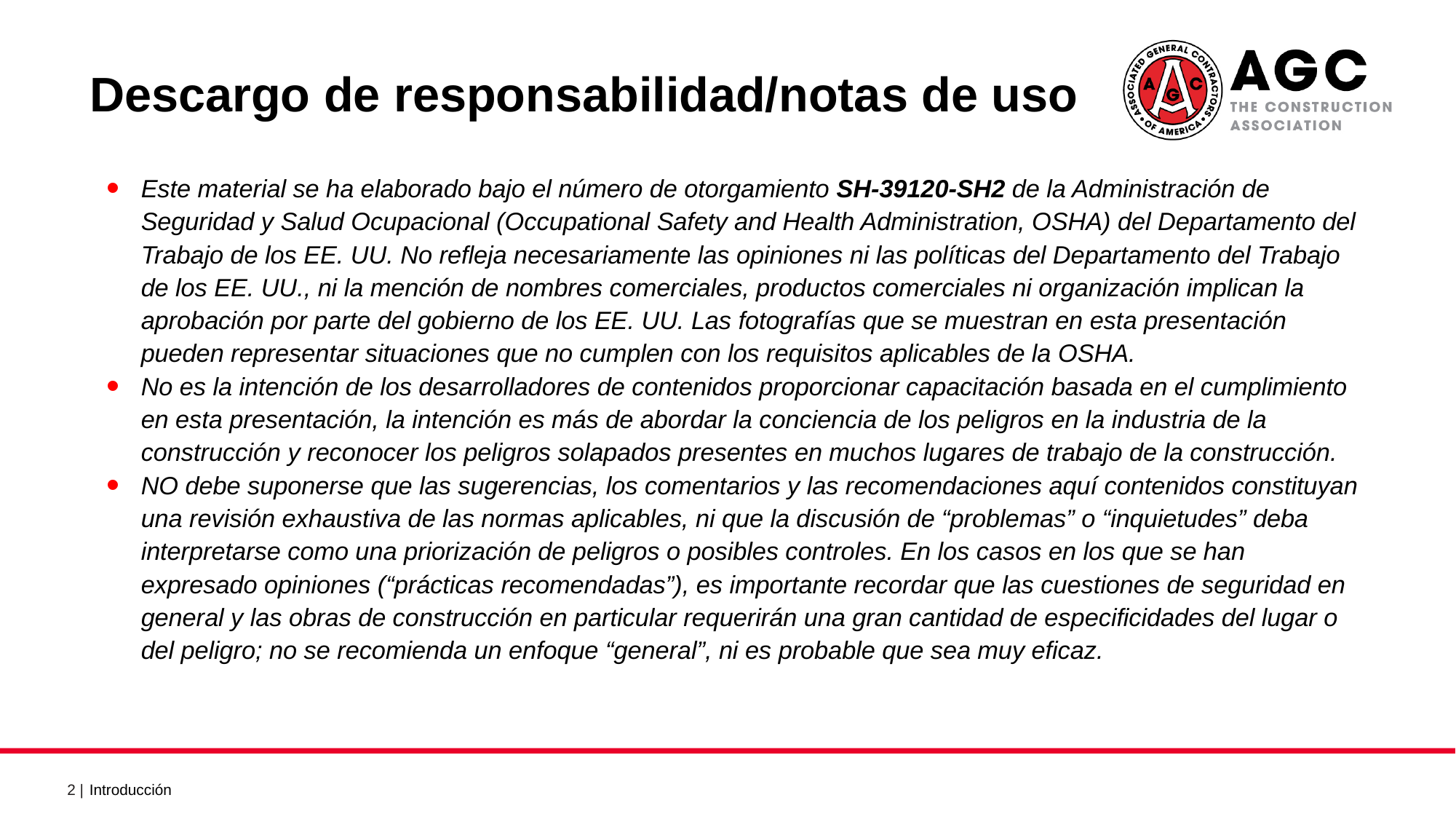

Descargo de responsabilidad/notas de uso
Este material se ha elaborado bajo el número de otorgamiento SH-39120-SH2 de la Administración de Seguridad y Salud Ocupacional (Occupational Safety and Health Administration, OSHA) del Departamento del Trabajo de los EE. UU. No refleja necesariamente las opiniones ni las políticas del Departamento del Trabajo de los EE. UU., ni la mención de nombres comerciales, productos comerciales ni organización implican la aprobación por parte del gobierno de los EE. UU. Las fotografías que se muestran en esta presentación pueden representar situaciones que no cumplen con los requisitos aplicables de la OSHA.
No es la intención de los desarrolladores de contenidos proporcionar capacitación basada en el cumplimiento en esta presentación, la intención es más de abordar la conciencia de los peligros en la industria de la construcción y reconocer los peligros solapados presentes en muchos lugares de trabajo de la construcción.
NO debe suponerse que las sugerencias, los comentarios y las recomendaciones aquí contenidos constituyan una revisión exhaustiva de las normas aplicables, ni que la discusión de “problemas” o “inquietudes” deba interpretarse como una priorización de peligros o posibles controles. En los casos en los que se han expresado opiniones (“prácticas recomendadas”), es importante recordar que las cuestiones de seguridad en general y las obras de construcción en particular requerirán una gran cantidad de especificidades del lugar o del peligro; no se recomienda un enfoque “general”, ni es probable que sea muy eficaz.
Introducción